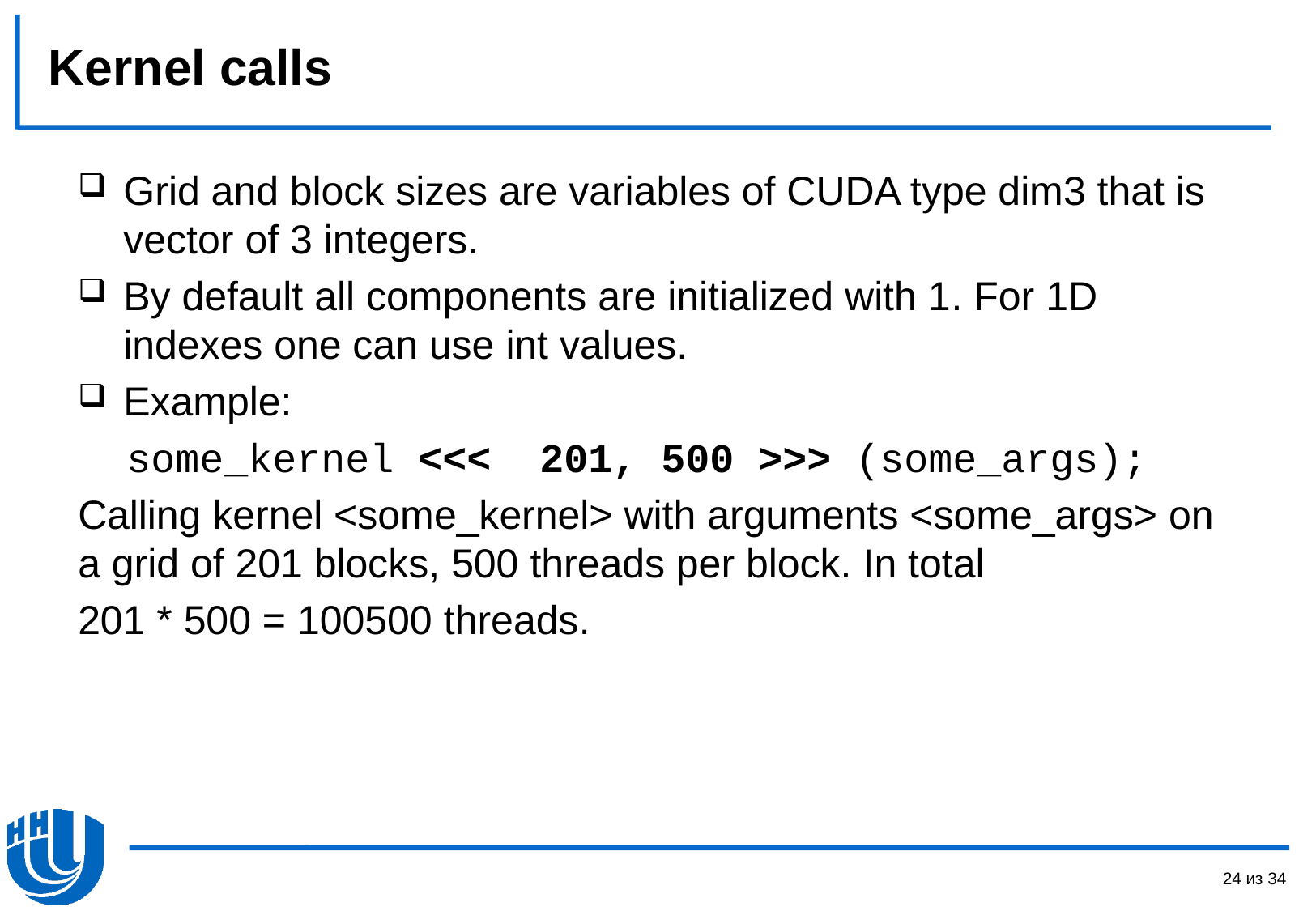

# Kernel calls
Grid and block sizes are variables of CUDA type dim3 that is vector of 3 integers.
By default all components are initialized with 1. For 1D indexes one can use int values.
Example:
  some_kernel <<<  201, 500 >>> (some_args);
Calling kernel <some_kernel> with arguments <some_args> on a grid of 201 blocks, 500 threads per block. In total
201 * 500 = 100500 threads.
24